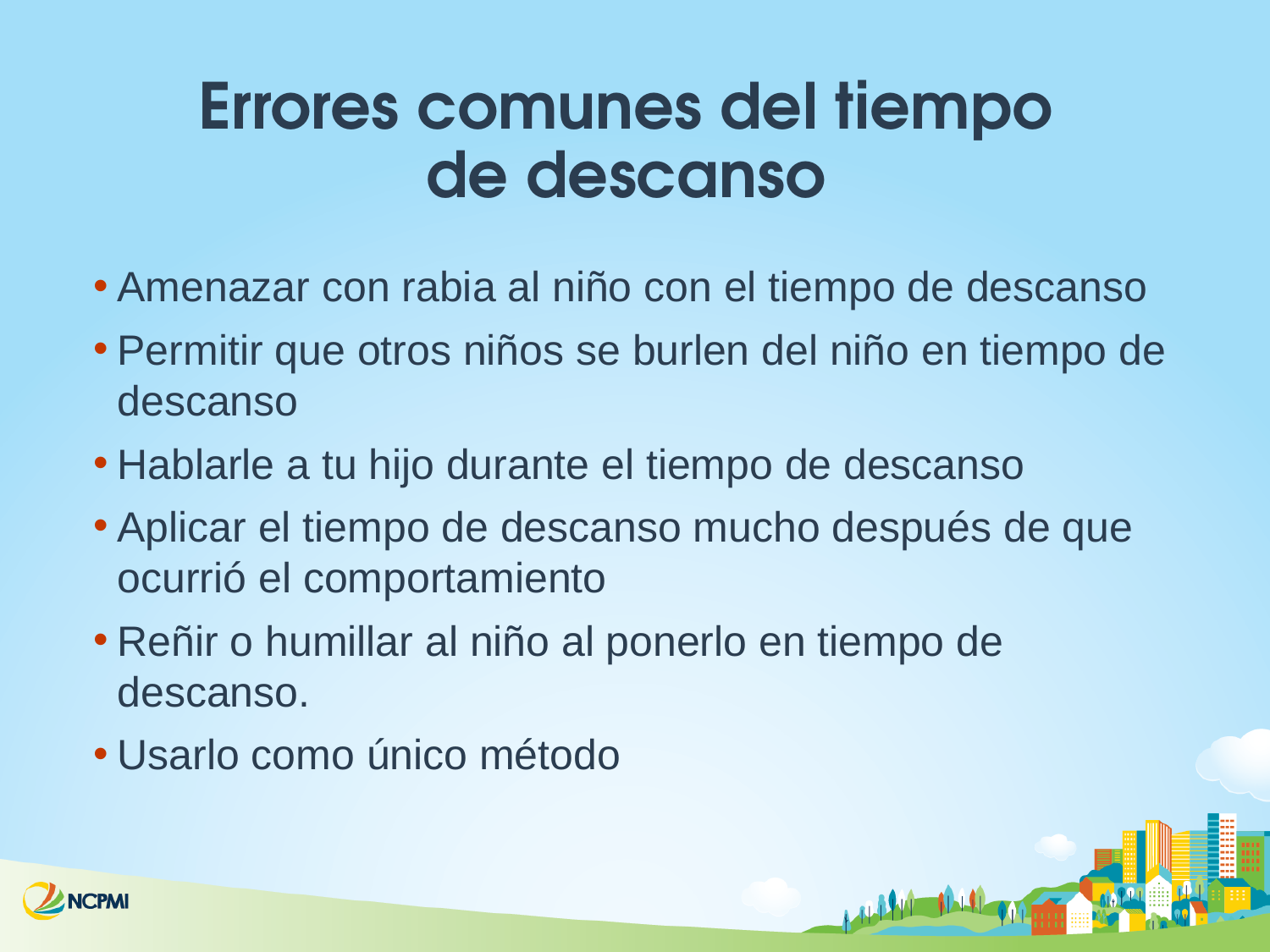

# Errores comunes del tiempo de descanso
Amenazar con rabia al niño con el tiempo de descanso
Permitir que otros niños se burlen del niño en tiempo de descanso
Hablarle a tu hijo durante el tiempo de descanso
Aplicar el tiempo de descanso mucho después de que ocurrió el comportamiento
Reñir o humillar al niño al ponerlo en tiempo de descanso.
Usarlo como único método